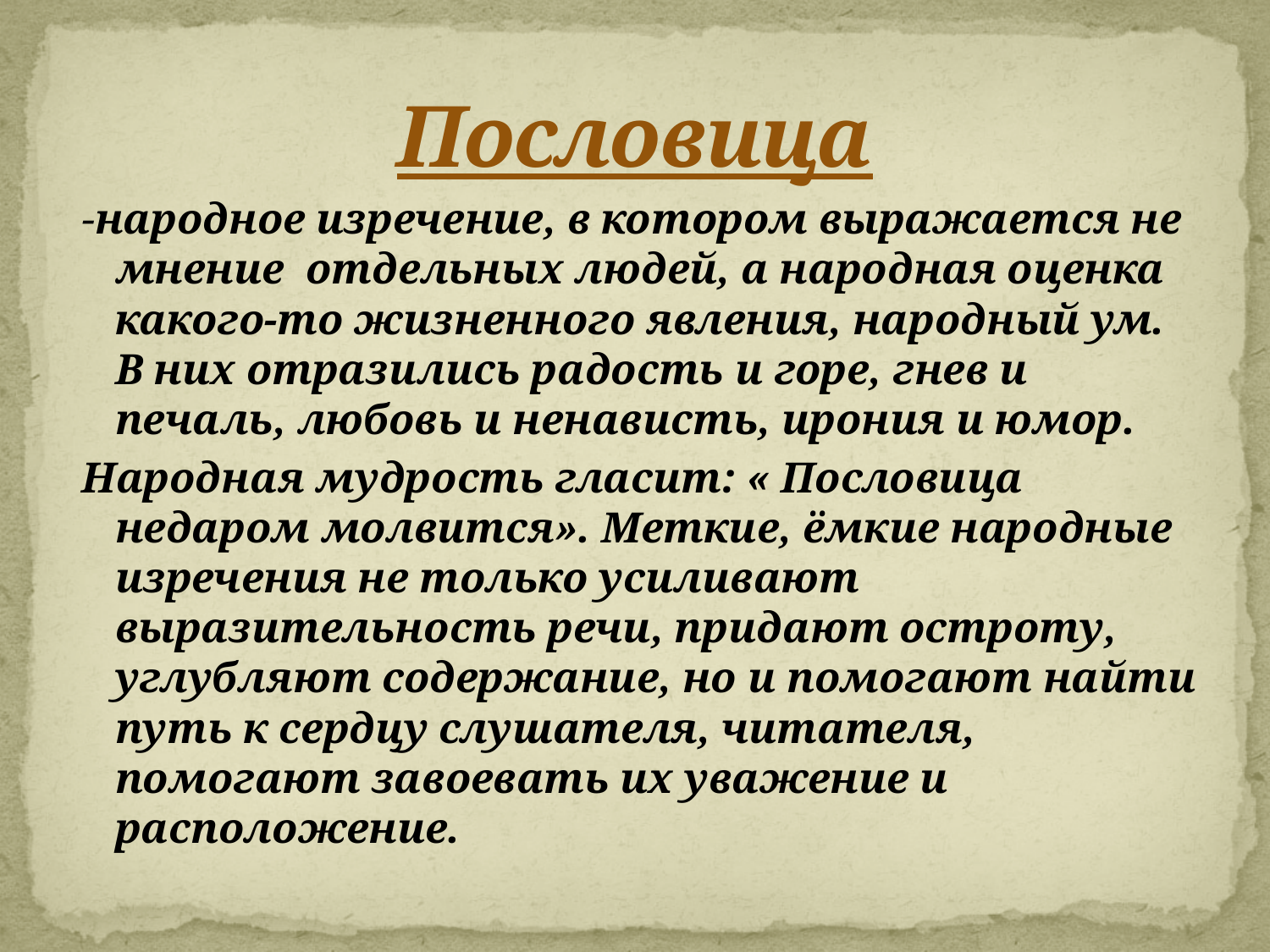

# Пословица
-народное изречение, в котором выражается не мнение  отдельных людей, а народная оценка какого-то жизненного явления, народный ум. В них отразились радость и горе, гнев и печаль, любовь и ненависть, ирония и юмор.
Народная мудрость гласит: « Пословица недаром молвится». Меткие, ёмкие народные изречения не только усиливают выразительность речи, придают остроту, углубляют содержание, но и помогают найти путь к сердцу слушателя, читателя, помогают завоевать их уважение и расположение.